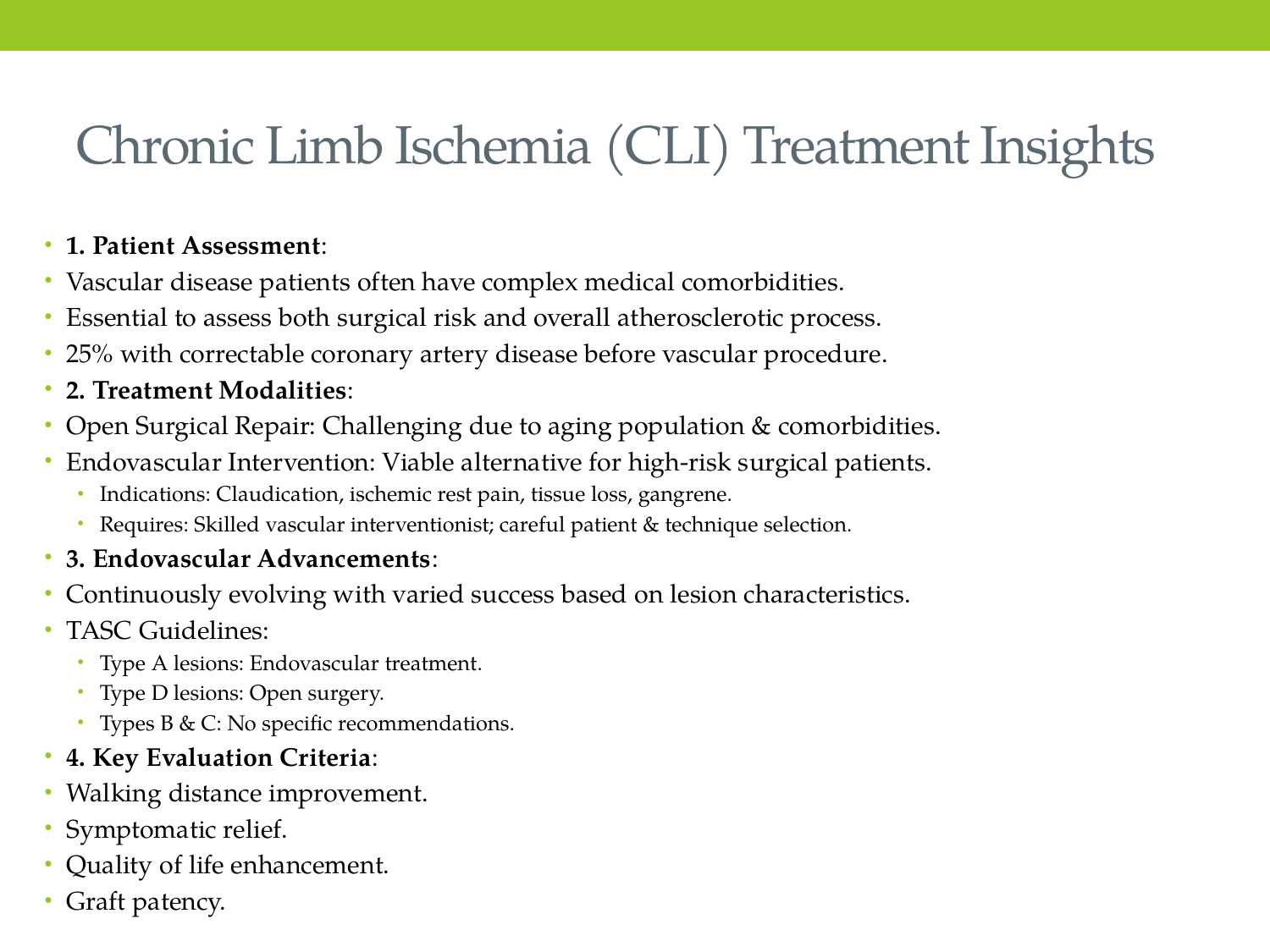

# Chronic Limb Ischemia (CLI) Treatment Insights
1. Patient Assessment:
Vascular disease patients often have complex medical comorbidities.
Essential to assess both surgical risk and overall atherosclerotic process.
25% with correctable coronary artery disease before vascular procedure.
2. Treatment Modalities:
Open Surgical Repair: Challenging due to aging population & comorbidities.
Endovascular Intervention: Viable alternative for high-risk surgical patients.
Indications: Claudication, ischemic rest pain, tissue loss, gangrene.
Requires: Skilled vascular interventionist; careful patient & technique selection.
3. Endovascular Advancements:
Continuously evolving with varied success based on lesion characteristics.
TASC Guidelines:
Type A lesions: Endovascular treatment.
Type D lesions: Open surgery.
Types B & C: No specific recommendations.
4. Key Evaluation Criteria:
Walking distance improvement.
Symptomatic relief.
Quality of life enhancement.
Graft patency.